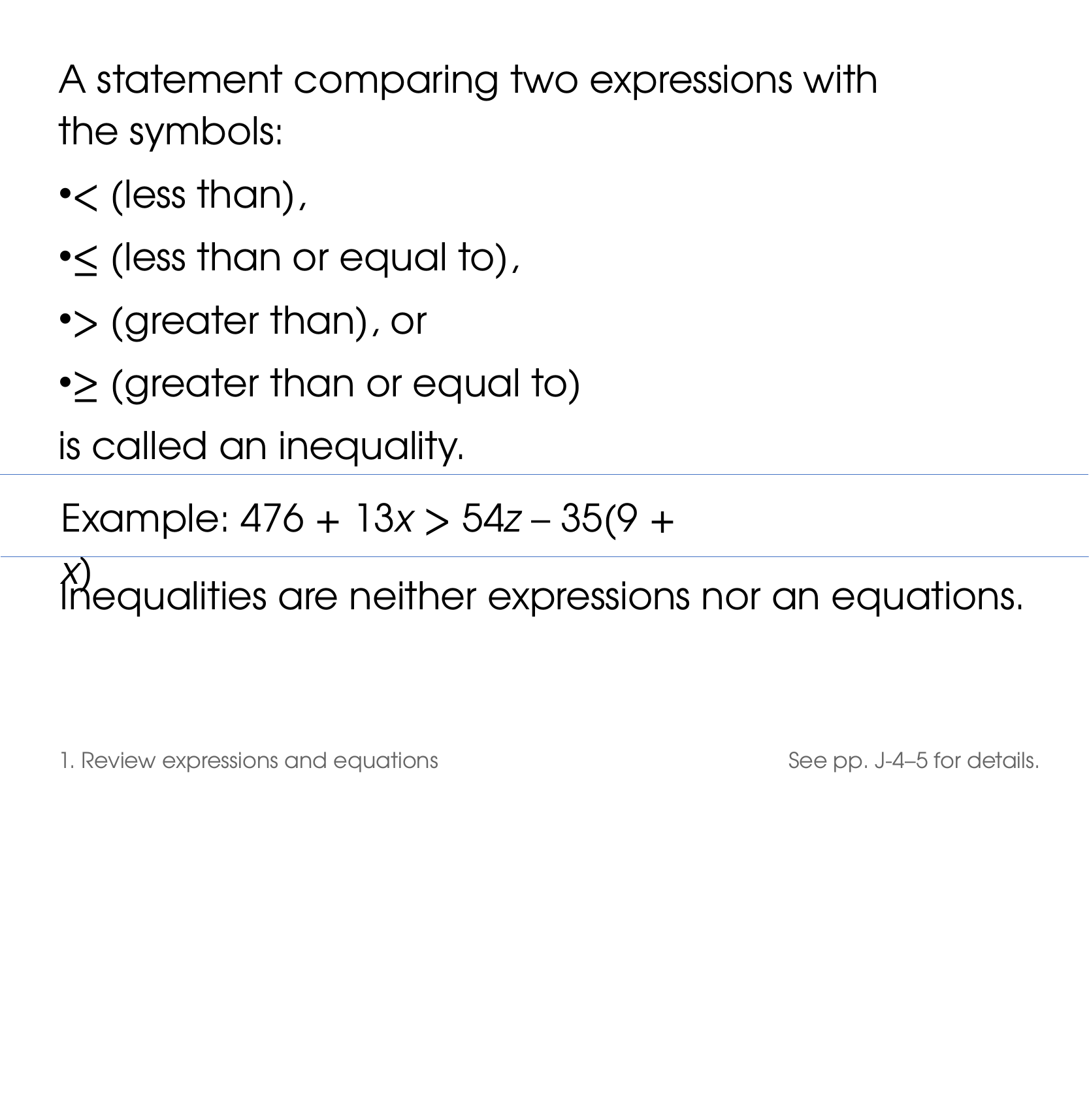

A statement comparing two expressions with
​the symbols:
< (less than),
≤ (less than or equal to),
> (greater than), or
≥ (greater than or equal to)
is called an inequality.
Example: 476 + 13x > 54z – 35(9 + x)
Inequalities are neither expressions nor an equations.
1. Review expressions and equations
See pp. J-4–5 for details.